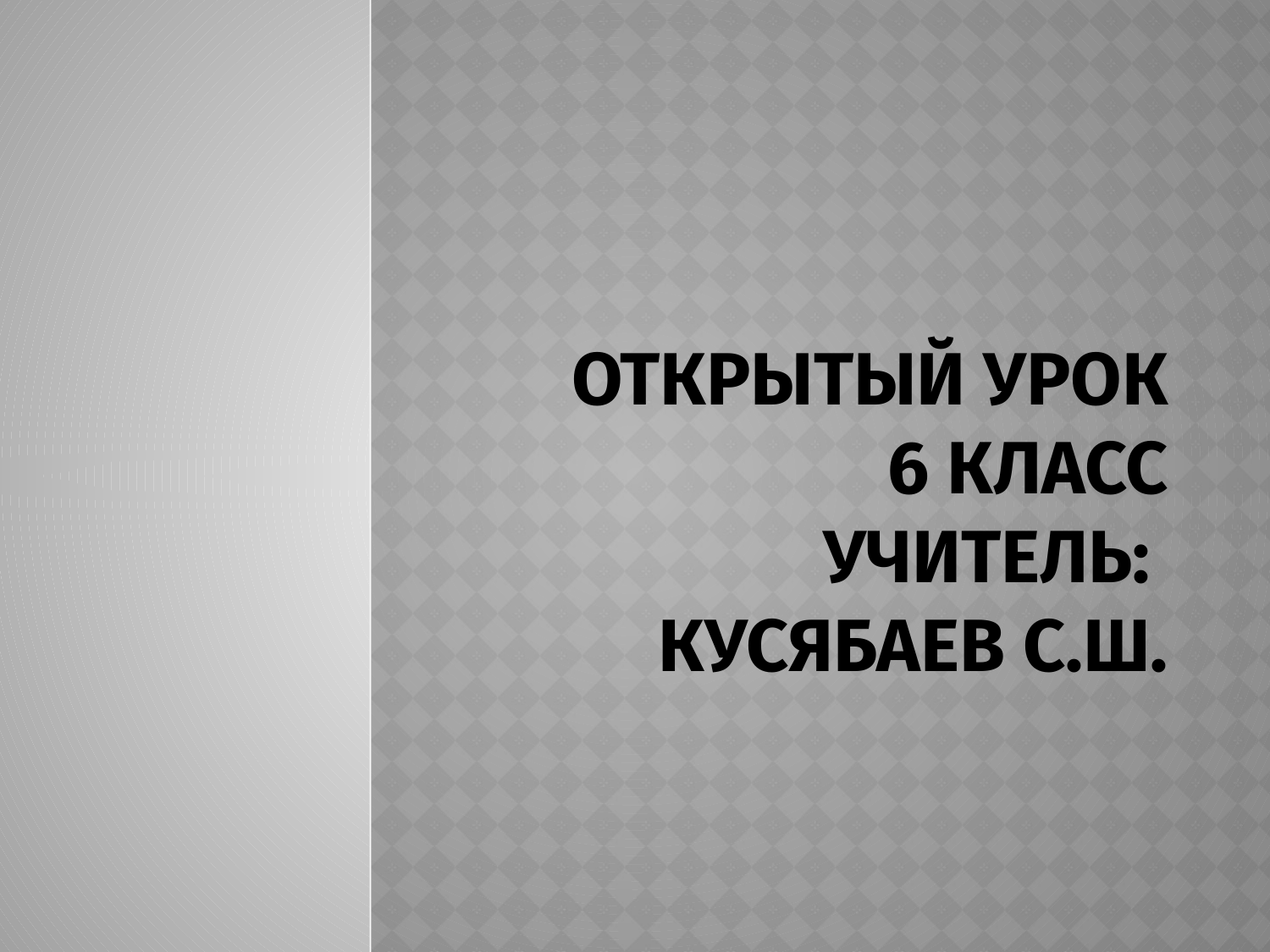

# Открытый урок 6 класс учитель: Кусябаев С.Ш.